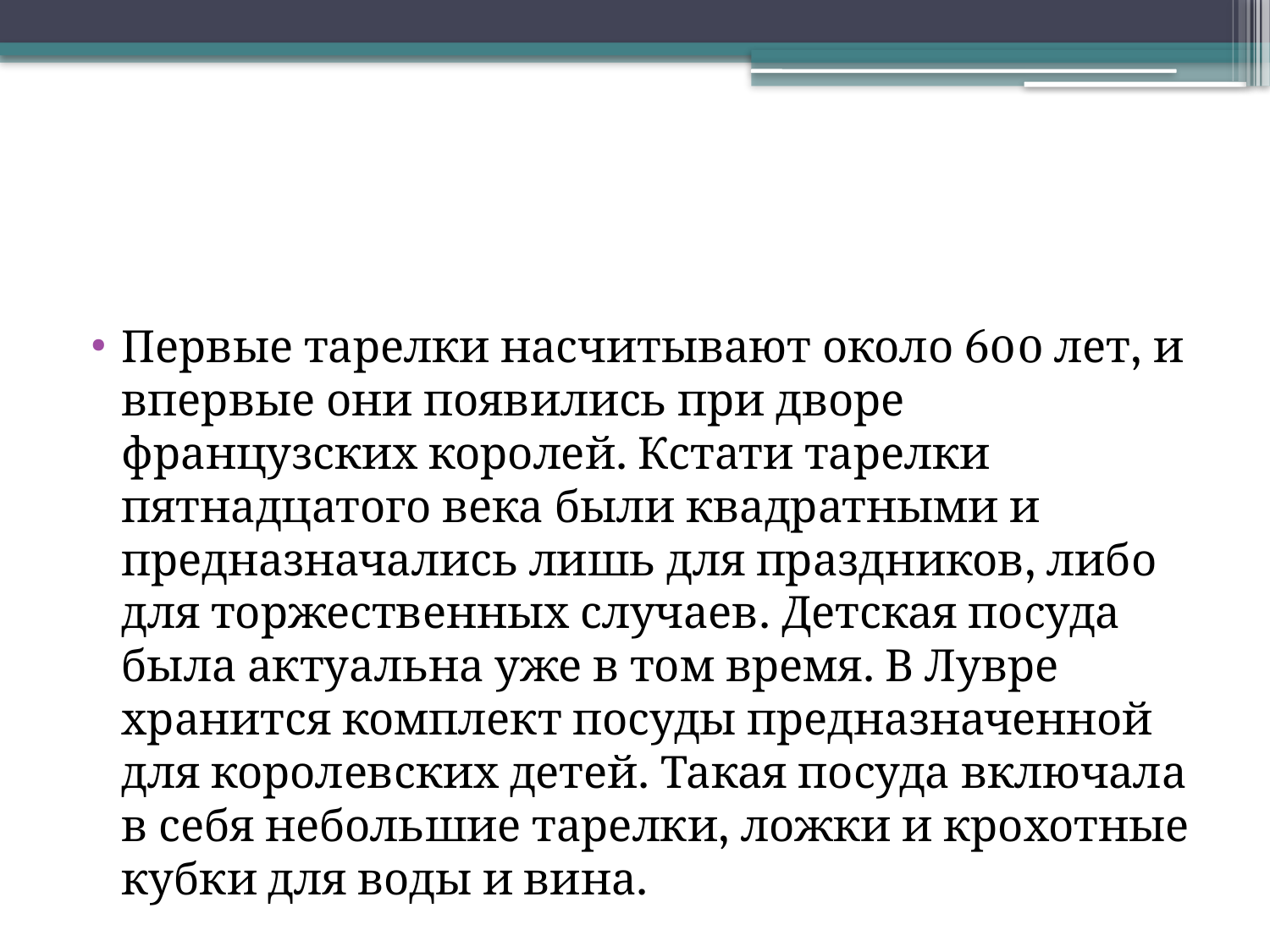

#
Первые тарелки насчитывают около 600 лет, и впервые они появились при дворе французских королей. Кстати тарелки пятнадцатого века были квадратными и предназначались лишь для праздников, либо для торжественных случаев. Детская посуда была актуальна уже в том время. В Лувре хранится комплект посуды предназначенной для королевских детей. Такая посуда включала в себя небольшие тарелки, ложки и крохотные кубки для воды и вина.